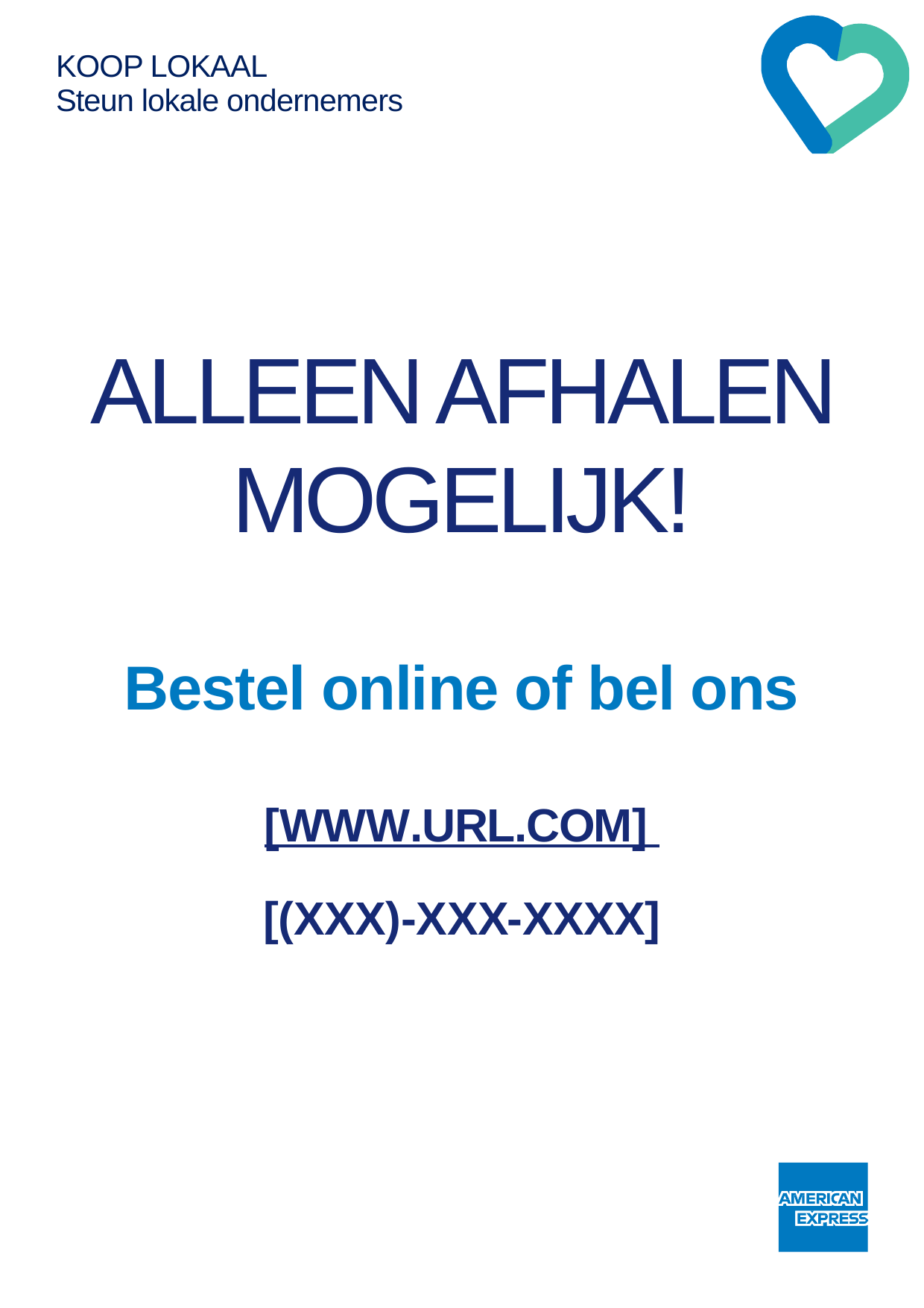

KOOP LOKAAL
Steun lokale ondernemers
Alleen afhalen mogelijk!
Bestel online of bel ons
[WWW.URL.COM]  [(XXX)-XXX-XXXX]